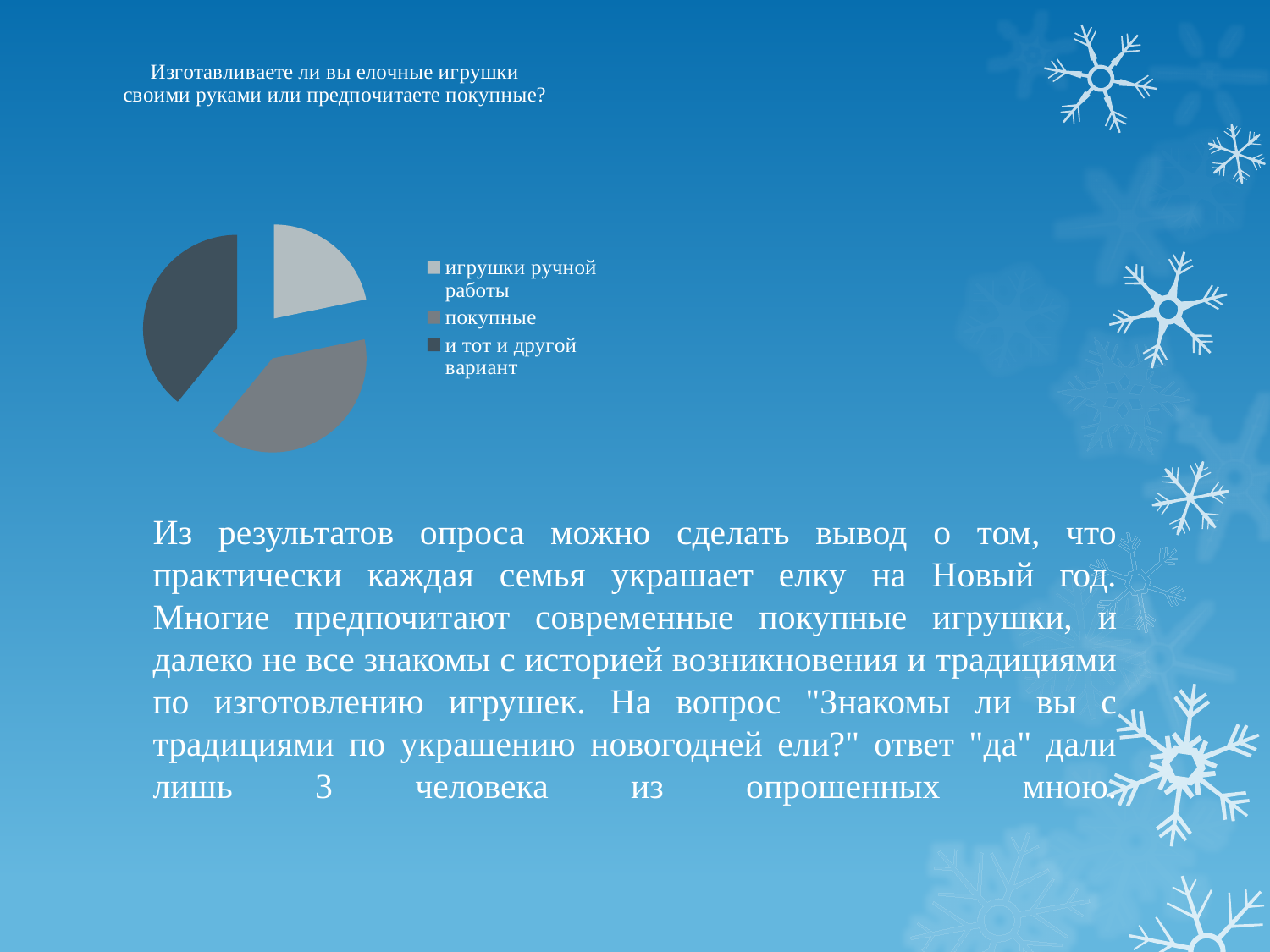

### Chart: Изготавливаете ли вы елочные игрушки своими руками или предпочитаете покупные?

| Category | изготавливаете ли вы елочные игрушки своими руками или предпочитаете покупные? |
|---|---|
| игрушки ручной работы | 5.0 |
| покупные | 9.0 |
| и тот и другой вариант | 9.0 |
# Из результатов опроса можно сделать вывод о том, что практически каждая семья украшает елку на Новый год. Многие предпочитают современные покупные игрушки, и далеко не все знакомы с историей возникновения и традициями по изготовлению игрушек. На вопрос "Знакомы ли вы с традициями по украшению новогодней ели?" ответ "да" дали лишь 3 человека из опрошенных мною.